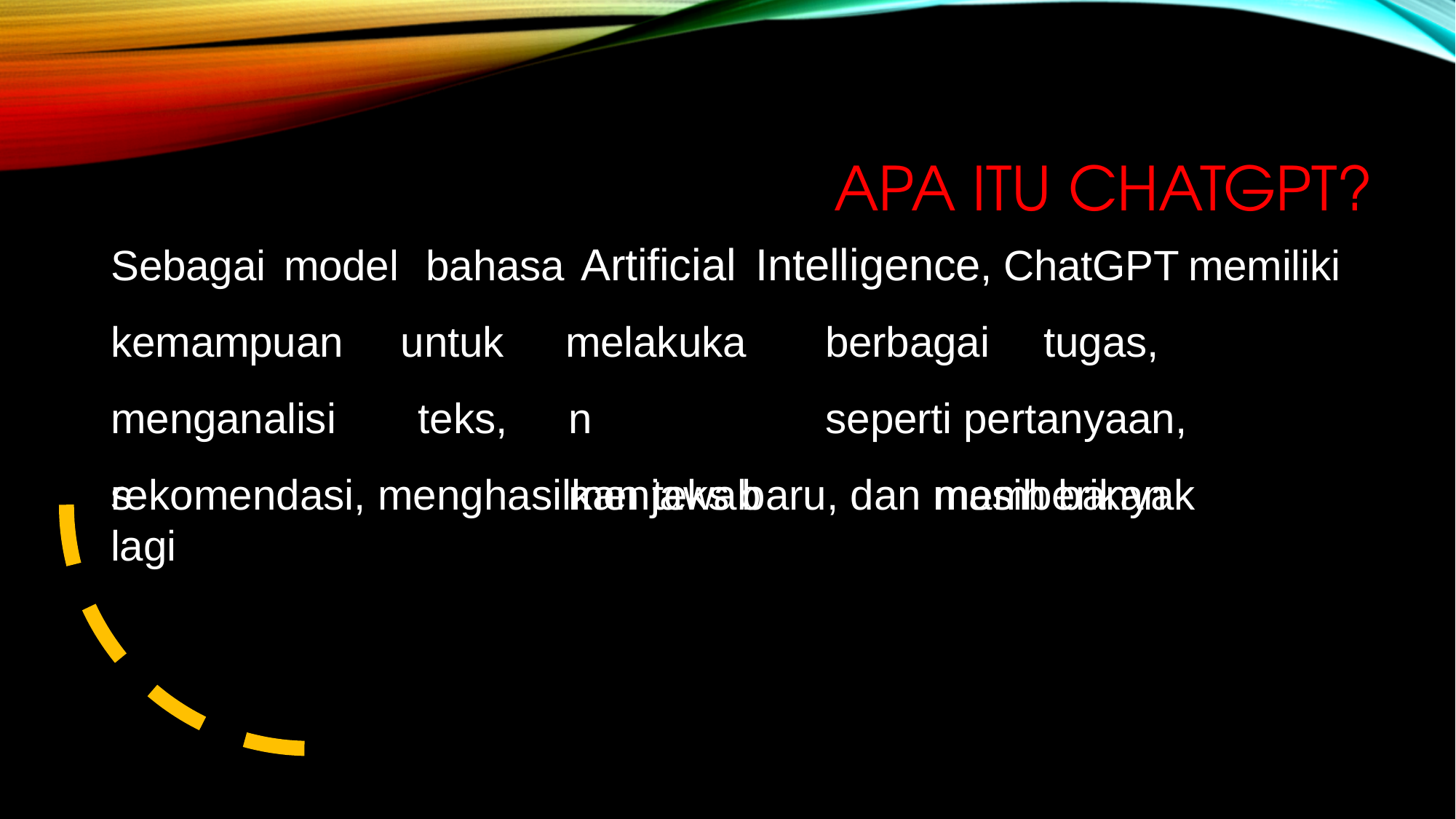

# Apa Itu ChatGPT?
Sebagai	model	bahasa	Artificial	Intelligence,	ChatGPT	memiliki
kemampuan menganalisis
untuk teks,
melakukan menjawab
berbagai	tugas,	seperti pertanyaan,		memberikan
rekomendasi, menghasilkan teks baru, dan masih banyak lagi